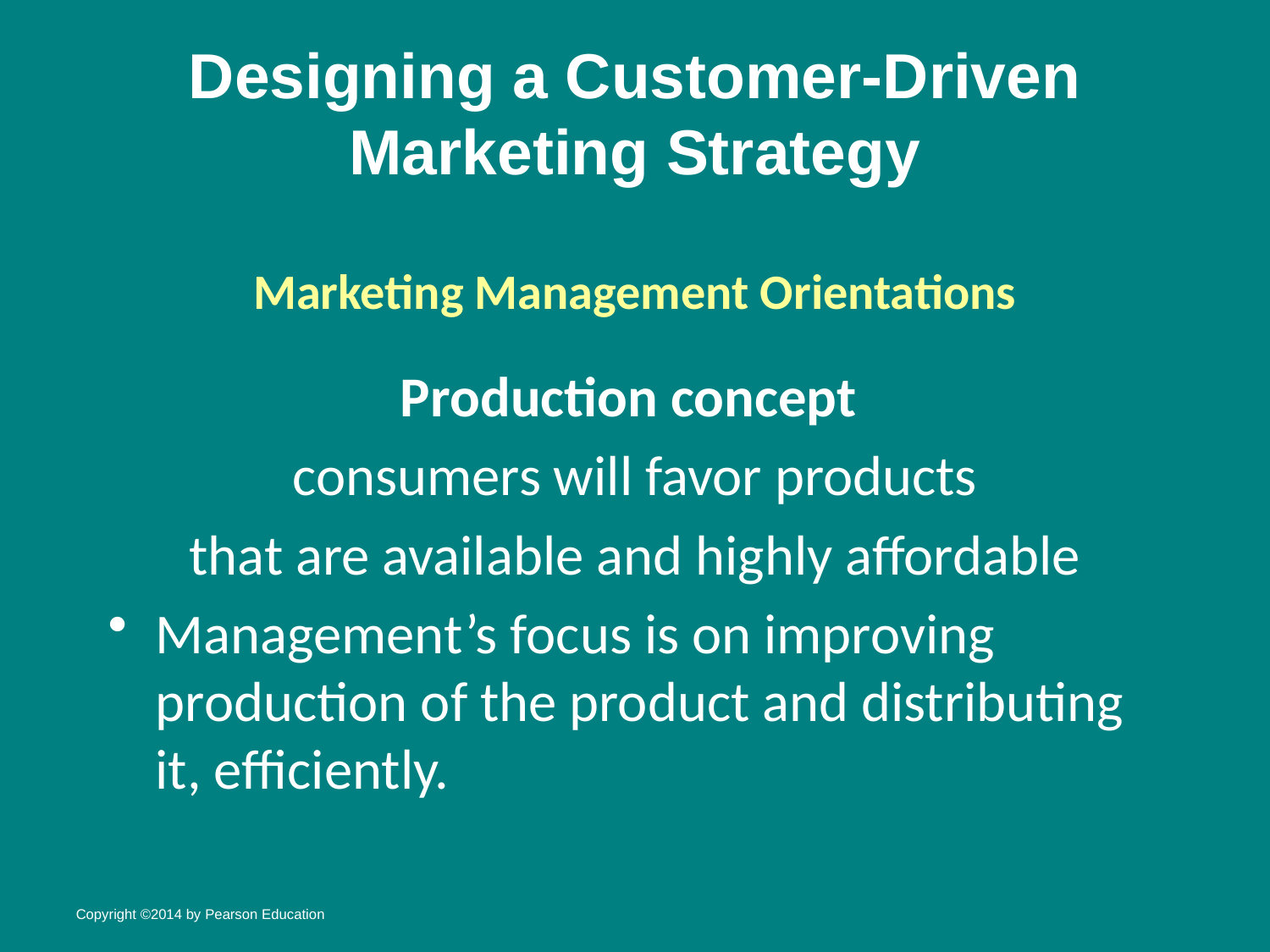

# Designing a Customer-Driven Marketing Strategy
Marketing Management Orientations

Production concept
consumers will favor products
that are available and highly affordable
Management’s focus is on improving production of the product and distributing it, efficiently.

Copyright ©2014 by Pearson Education